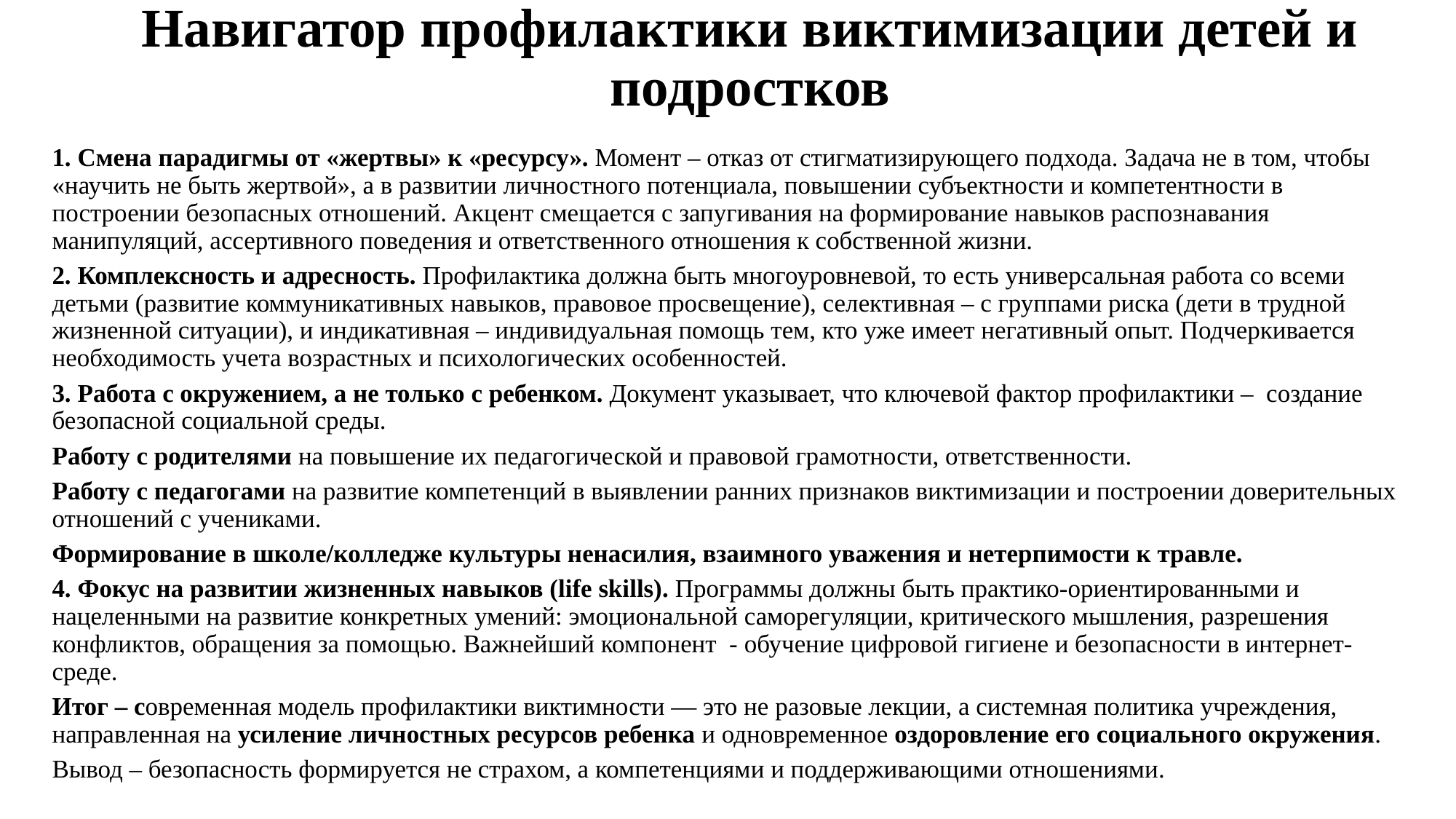

# Навигатор профилактики виктимизации детей и подростков
1. Смена парадигмы от «жертвы» к «ресурсу». Момент – отказ от стигматизирующего подхода. Задача не в том, чтобы «научить не быть жертвой», а в развитии личностного потенциала, повышении субъектности и компетентности в построении безопасных отношений. Акцент смещается с запугивания на формирование навыков распознавания манипуляций, ассертивного поведения и ответственного отношения к собственной жизни.
2. Комплексность и адресность. Профилактика должна быть многоуровневой, то есть универсальная работа со всеми детьми (развитие коммуникативных навыков, правовое просвещение), селективная – с группами риска (дети в трудной жизненной ситуации), и индикативная – индивидуальная помощь тем, кто уже имеет негативный опыт. Подчеркивается необходимость учета возрастных и психологических особенностей.
3. Работа с окружением, а не только с ребенком. Документ указывает, что ключевой фактор профилактики –  создание безопасной социальной среды.
Работу с родителями на повышение их педагогической и правовой грамотности, ответственности.
Работу с педагогами на развитие компетенций в выявлении ранних признаков виктимизации и построении доверительных отношений с учениками.
Формирование в школе/колледже культуры ненасилия, взаимного уважения и нетерпимости к травле.
4. Фокус на развитии жизненных навыков (life skills). Программы должны быть практико-ориентированными и нацеленными на развитие конкретных умений: эмоциональной саморегуляции, критического мышления, разрешения конфликтов, обращения за помощью. Важнейший компонент  - обучение цифровой гигиене и безопасности в интернет-среде.
Итог – современная модель профилактики виктимности — это не разовые лекции, а системная политика учреждения, направленная на усиление личностных ресурсов ребенка и одновременное оздоровление его социального окружения.
Вывод – безопасность формируется не страхом, а компетенциями и поддерживающими отношениями.